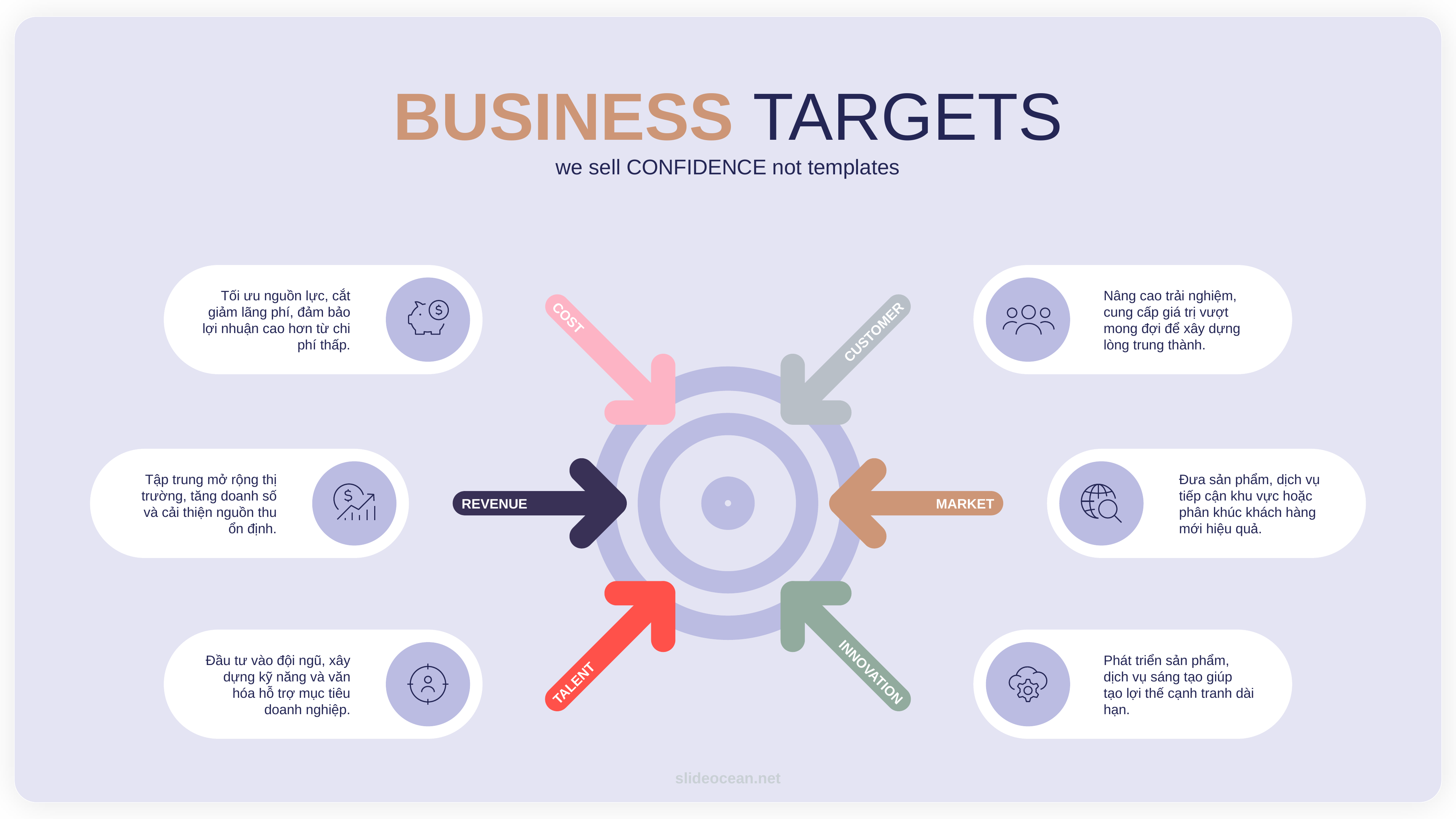

BUSINESS TARGETS
we sell CONFIDENCE not templates

Tối ưu nguồn lực, cắt giảm lãng phí, đảm bảo lợi nhuận cao hơn từ chi phí thấp.
Nâng cao trải nghiệm, cung cấp giá trị vượt mong đợi để xây dựng lòng trung thành.

COST
CUSTOMER

Tập trung mở rộng thị trường, tăng doanh số và cải thiện nguồn thu ổn định.
Đưa sản phẩm, dịch vụ tiếp cận khu vực hoặc phân khúc khách hàng mới hiệu quả.

REVENUE
MARKET

TALENT
INNOVATION

Đầu tư vào đội ngũ, xây dựng kỹ năng và văn hóa hỗ trợ mục tiêu doanh nghiệp.
Phát triển sản phẩm, dịch vụ sáng tạo giúp tạo lợi thế cạnh tranh dài hạn.

slideocean.net